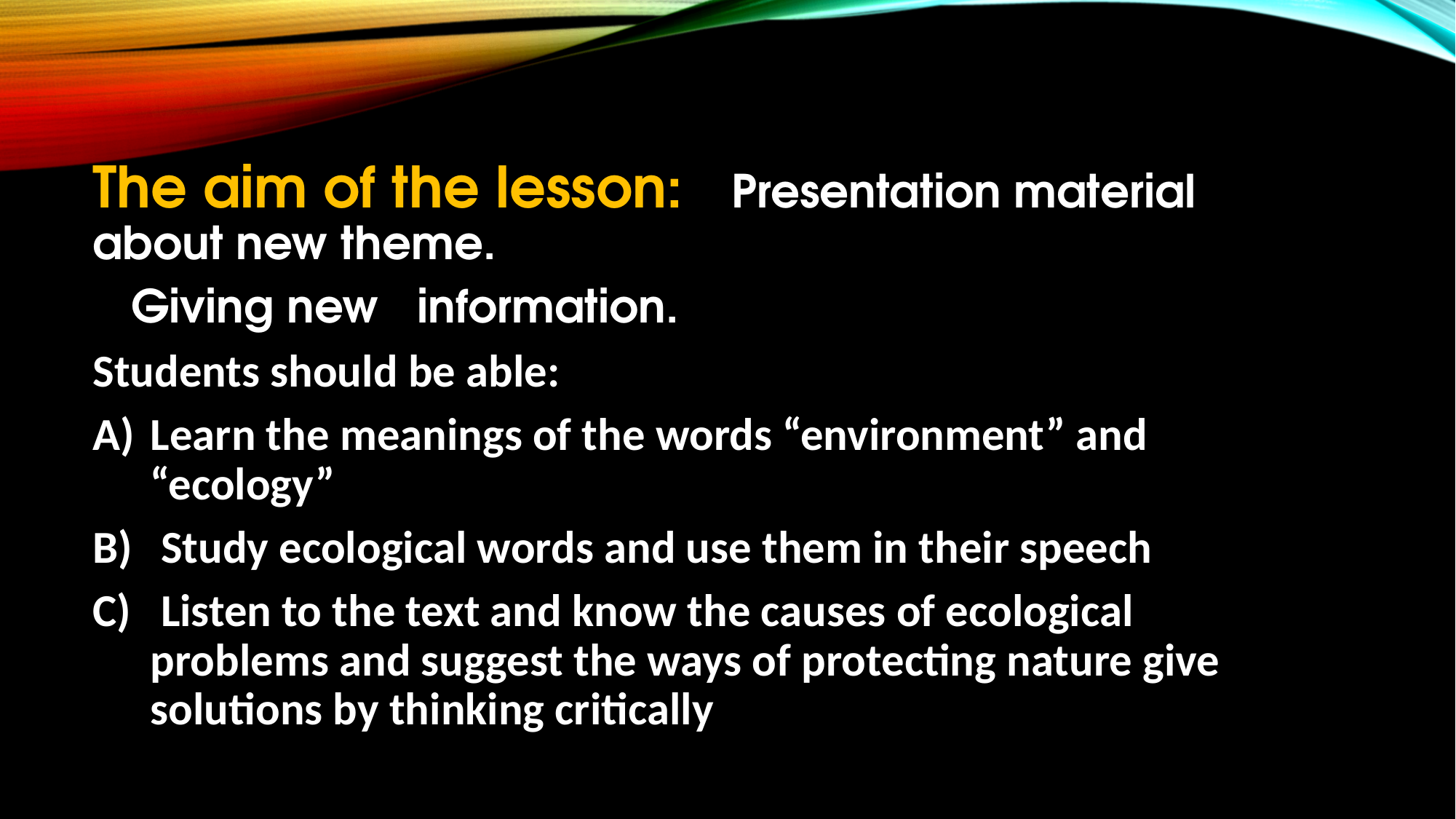

#

The aim of the lesson:   Presentation material about new theme.
   Giving new   information.
Students should be able:
Learn the meanings of the words “environment” and “ecology”
 Study ecological words and use them in their speech
 Listen to the text and know the causes of ecological problems and suggest the ways of protecting nature give solutions by thinking critically